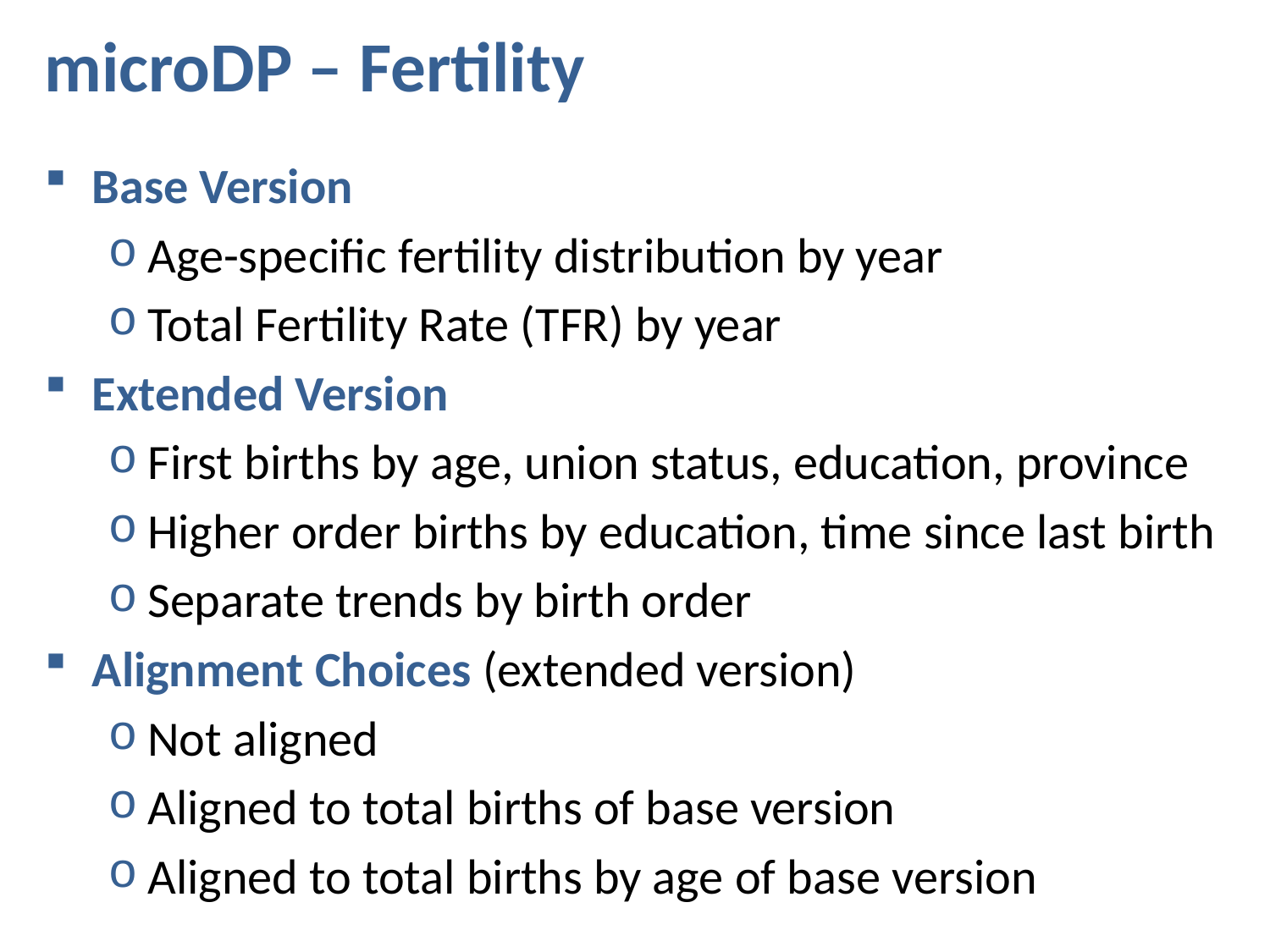

# microDP – Fertility
Base Version
Age-specific fertility distribution by year
Total Fertility Rate (TFR) by year
Extended Version
First births by age, union status, education, province
Higher order births by education, time since last birth
Separate trends by birth order
Alignment Choices (extended version)
Not aligned
Aligned to total births of base version
Aligned to total births by age of base version